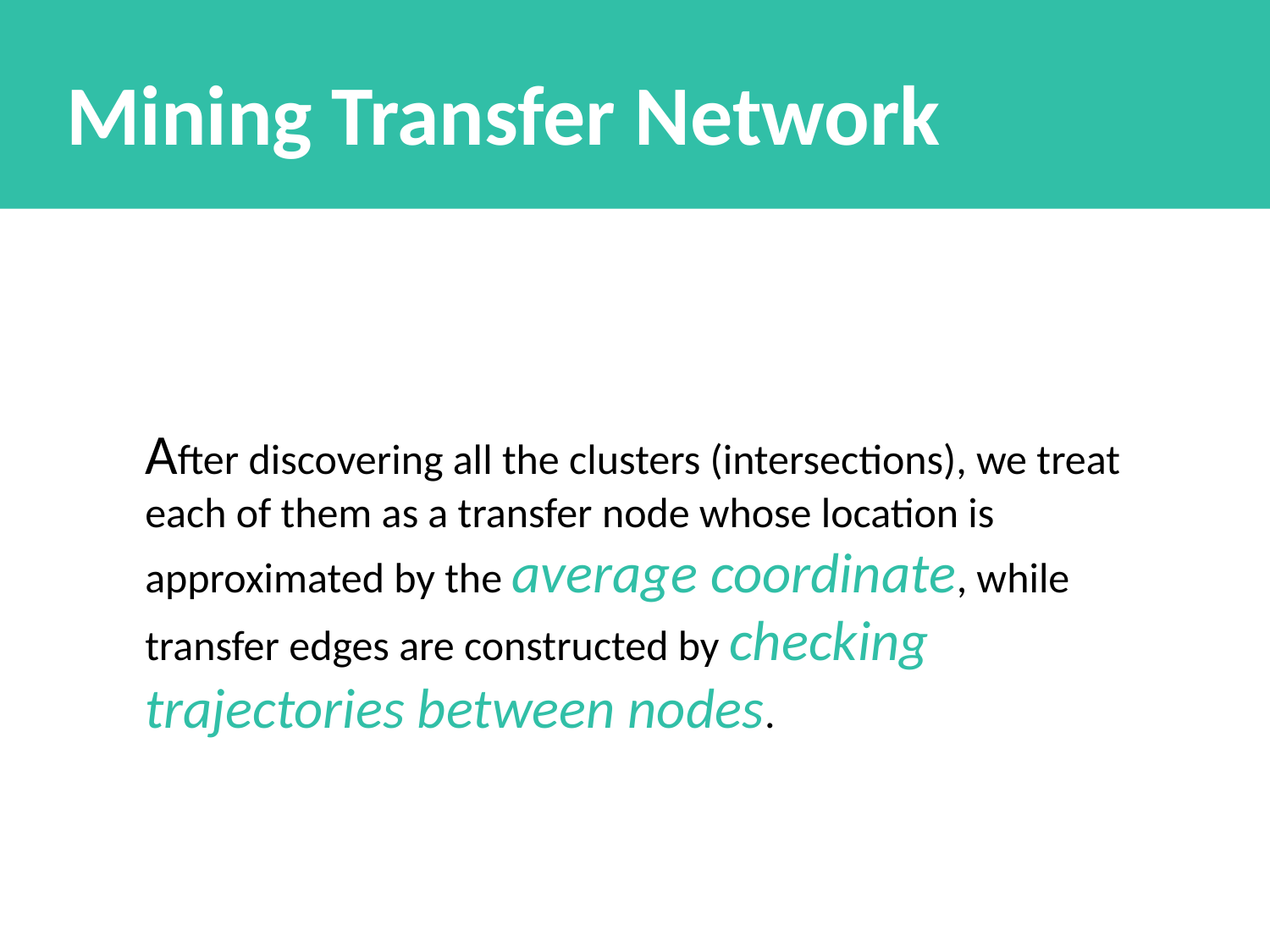

Mining Transfer Network
After discovering all the clusters (intersections), we treat each of them as a transfer node whose location is approximated by the average coordinate, while transfer edges are constructed by checking trajectories between nodes.